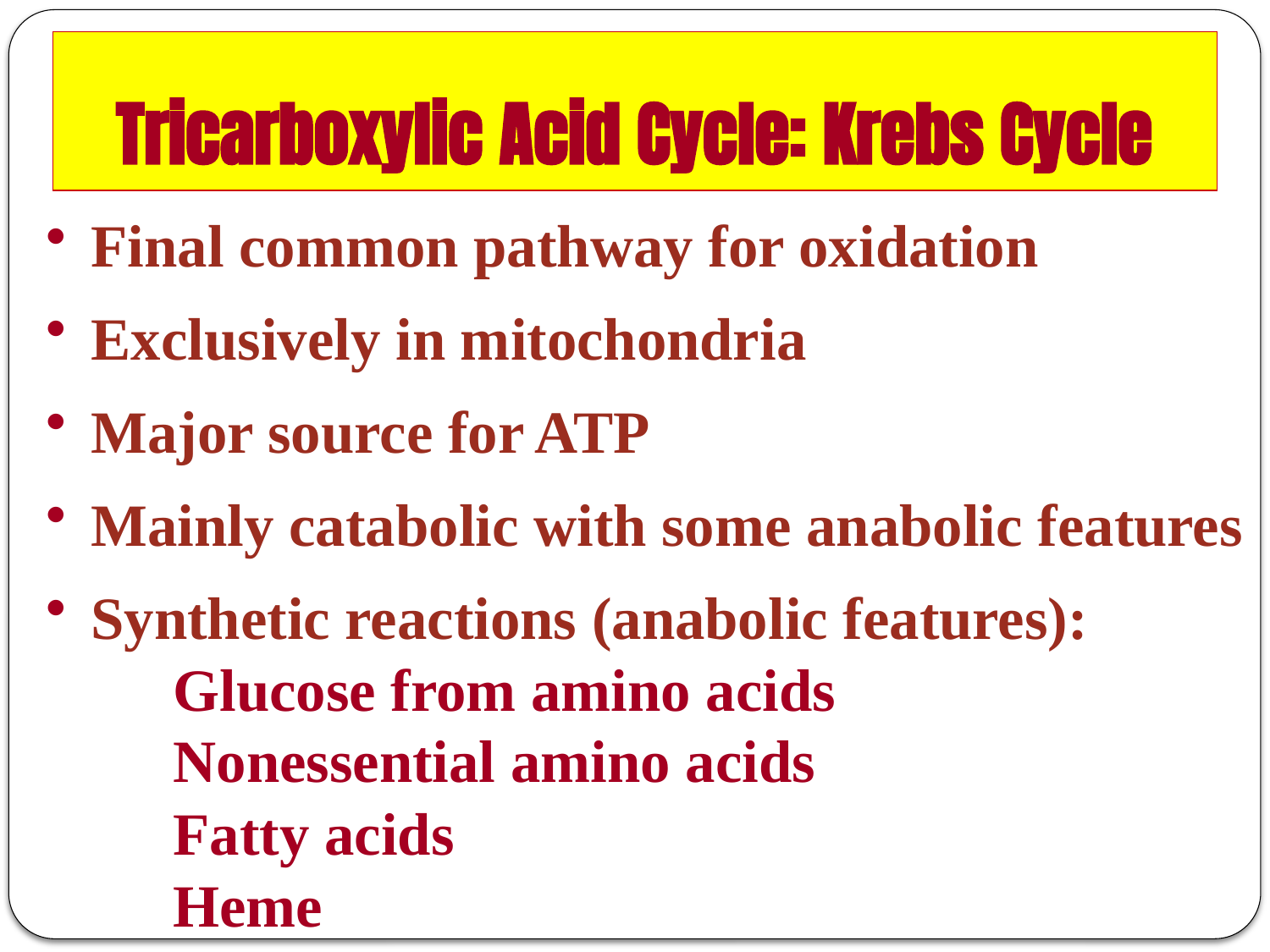

# Tricarboxylic Acid Cycle: Krebs Cycle
 Final common pathway for oxidation
 Exclusively in mitochondria
 Major source for ATP
 Mainly catabolic with some anabolic features
 Synthetic reactions (anabolic features):
	Glucose from amino acids
	Nonessential amino acids
	Fatty acids
	Heme